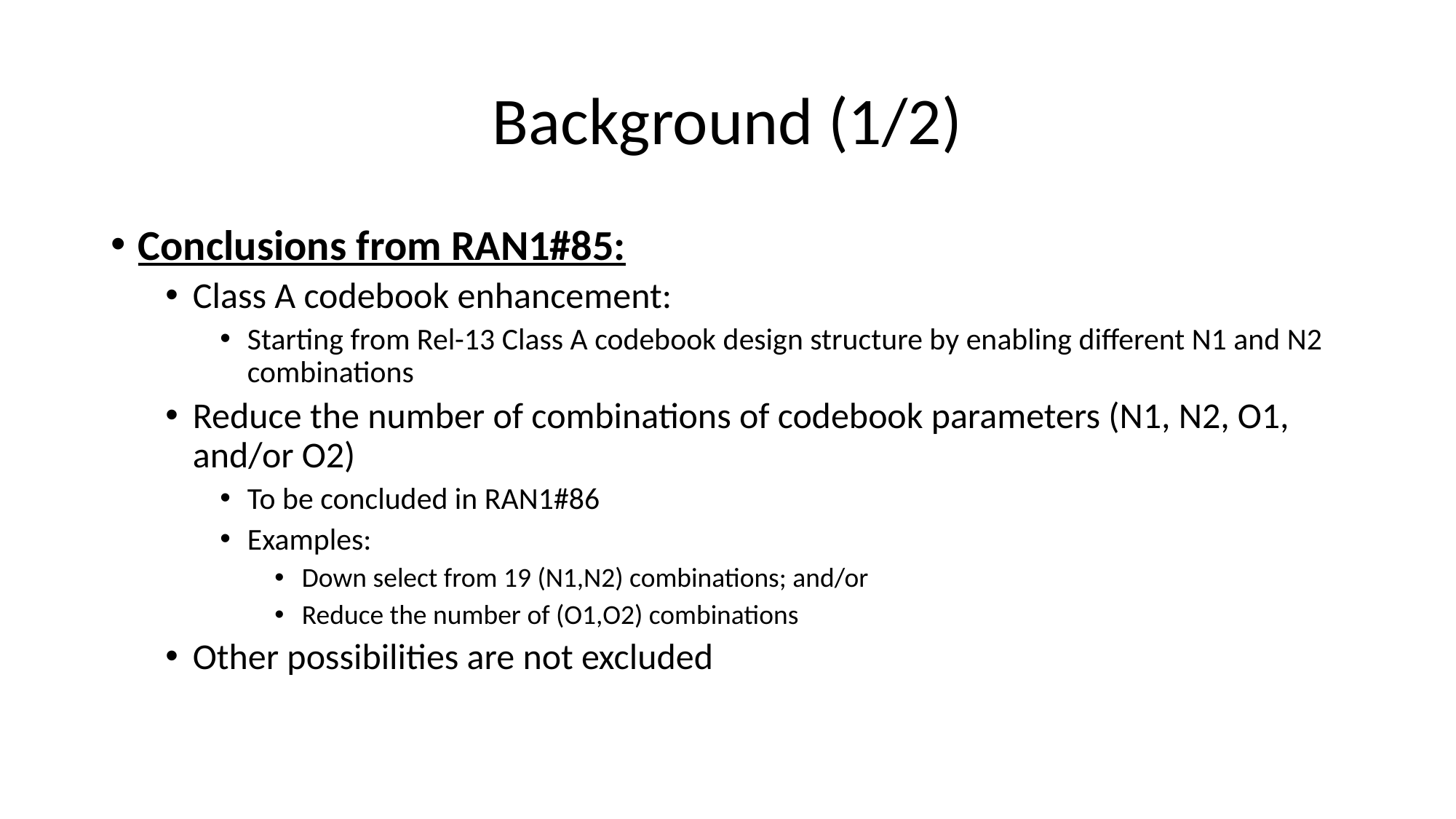

# Background (1/2)
Conclusions from RAN1#85:
Class A codebook enhancement:
Starting from Rel-13 Class A codebook design structure by enabling different N1 and N2 combinations
Reduce the number of combinations of codebook parameters (N1, N2, O1, and/or O2)
To be concluded in RAN1#86
Examples:
Down select from 19 (N1,N2) combinations; and/or
Reduce the number of (O1,O2) combinations
Other possibilities are not excluded